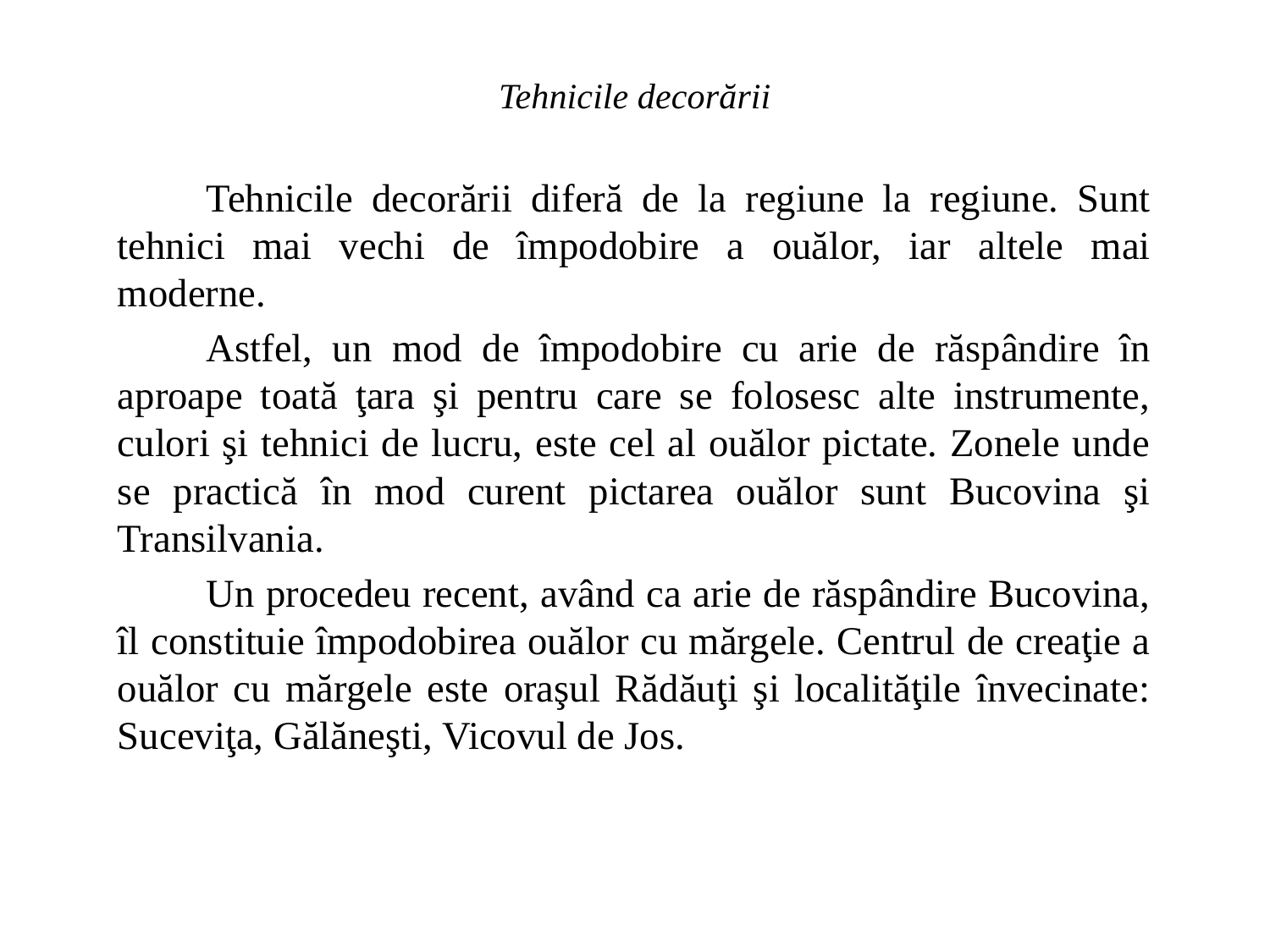

# Tehnicile decorării
	Tehnicile decorării diferă de la regiune la regiune. Sunt tehnici mai vechi de împodobire a ouălor, iar altele mai moderne.
	Astfel, un mod de împodobire cu arie de răspândire în aproape toată ţara şi pentru care se folosesc alte instrumente, culori şi tehnici de lucru, este cel al ouălor pictate. Zonele unde se practică în mod curent pictarea ouălor sunt Bucovina şi Transilvania.
	Un procedeu recent, având ca arie de răspândire Bucovina, îl constituie împodobirea ouălor cu mărgele. Centrul de creaţie a ouălor cu mărgele este oraşul Rădăuţi şi localităţile învecinate: Suceviţa, Gălăneşti, Vicovul de Jos.